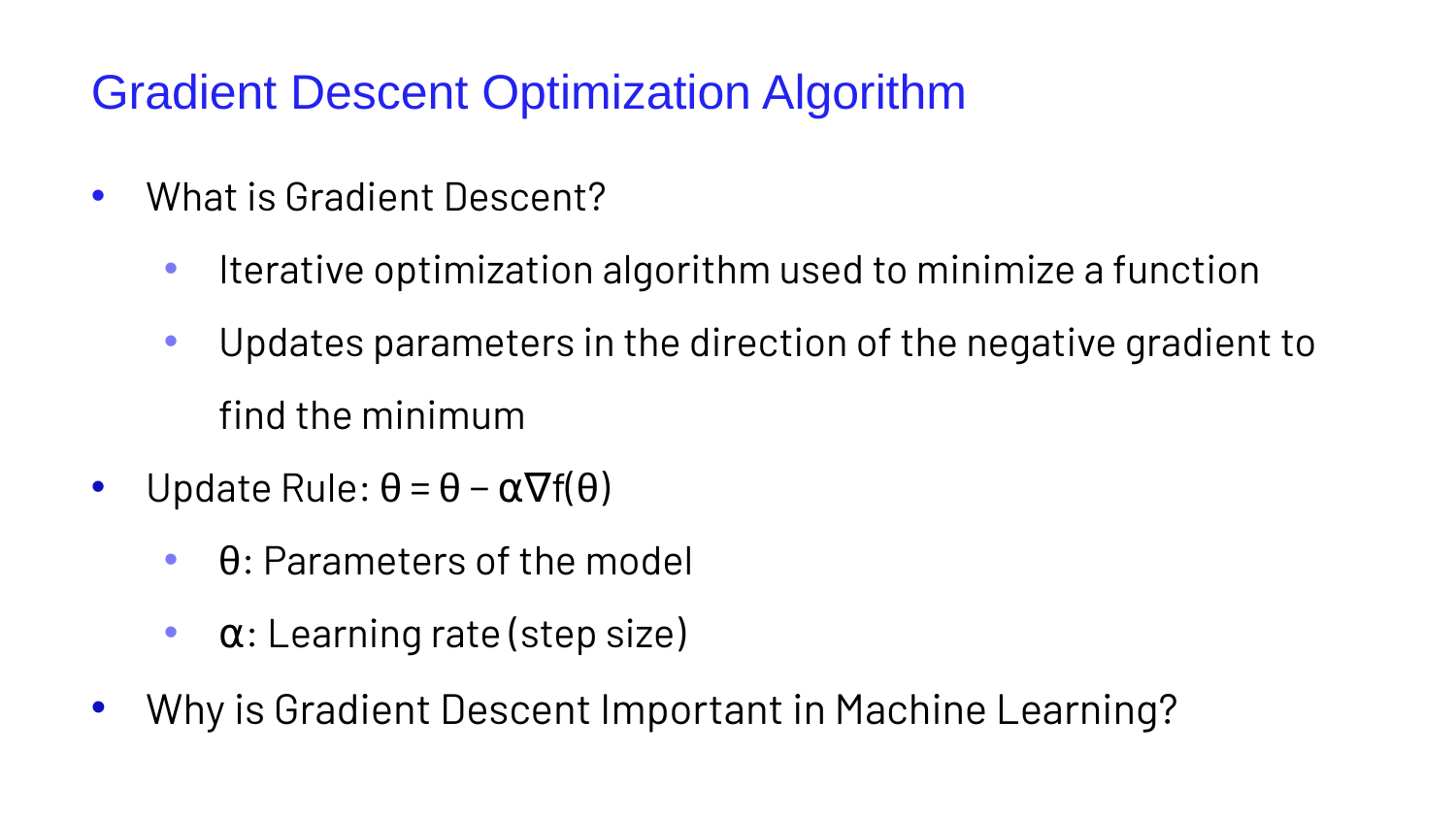

Gradient Descent Optimization Algorithm
What is Gradient Descent?
Iterative optimization algorithm used to minimize a function
Updates parameters in the direction of the negative gradient to find the minimum
Update Rule: θ = θ − α∇f(θ)
θ: Parameters of the model
α: Learning rate (step size)
Why is Gradient Descent Important in Machine Learning?